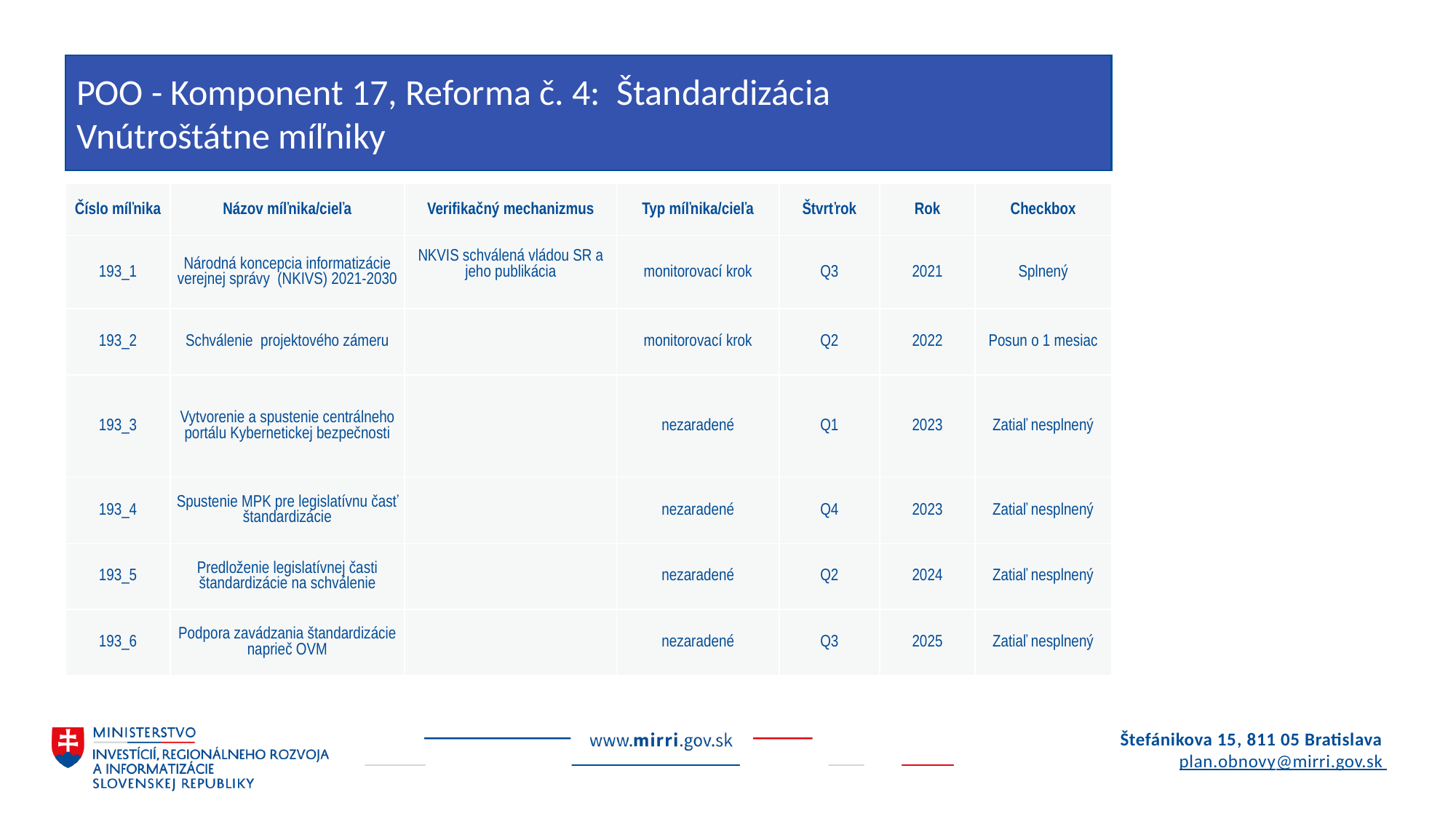

POO - Komponent 17, Reforma č. 4:  Štandardizácia
Vnútroštátne míľniky
| Číslo míľnika | Názov míľnika/cieľa | Verifikačný mechanizmus | Typ míľnika/cieľa | Štvrťrok | Rok | Checkbox |
| --- | --- | --- | --- | --- | --- | --- |
| 193\_1 | Národná koncepcia informatizácie verejnej správy (NKIVS) 2021-2030 | NKVIS schválená vládou SR a jeho publikácia | monitorovací krok | Q3 | 2021 | Splnený |
| 193\_2 | Schválenie projektového zámeru |  | monitorovací krok | Q2 | 2022 | Posun o 1 mesiac |
| 193\_3 | Vytvorenie a spustenie centrálneho portálu Kybernetickej bezpečnosti |  | nezaradené | Q1 | 2023 | Zatiaľ nesplnený |
| 193\_4 | Spustenie MPK pre legislatívnu časť štandardizácie |  | nezaradené | Q4 | 2023 | Zatiaľ nesplnený |
| 193\_5 | Predloženie legislatívnej časti štandardizácie na schválenie |  | nezaradené | Q2 | 2024 | Zatiaľ nesplnený |
| 193\_6 | Podpora zavádzania štandardizácie naprieč OVM |  | nezaradené | Q3 | 2025 | Zatiaľ nesplnený |